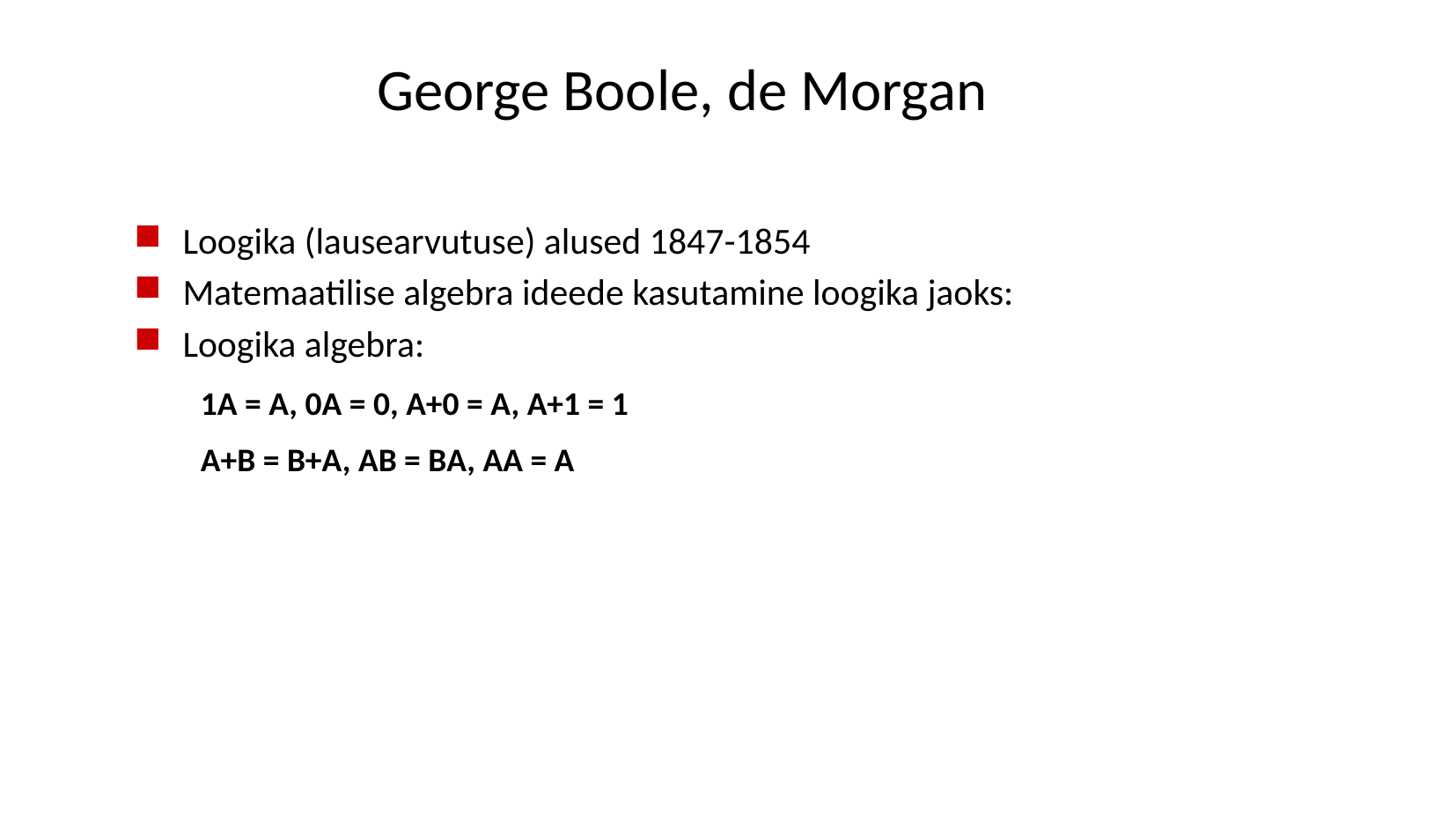

# George Boole, de Morgan

Loogika (lausearvutuse) alused 1847-1854
Matemaatilise algebra ideede kasutamine loogika jaoks:
Loogika algebra:
1A = A, 0A = 0, A+0 = A, A+1 = 1
A+B = B+A, AB = BA, AA = A